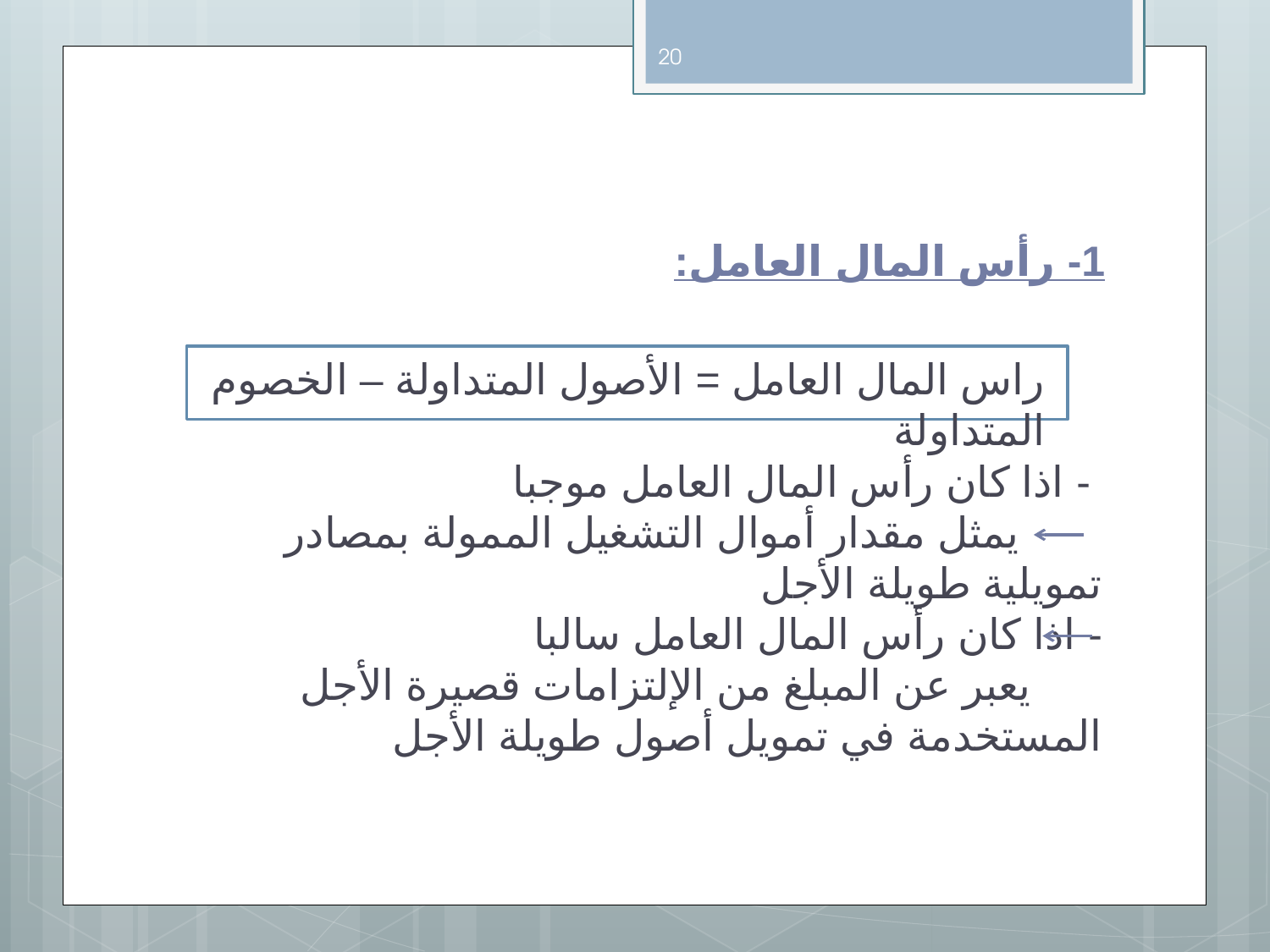

20
# 1- رأس المال العامل:
راس المال العامل = الأصول المتداولة – الخصوم المتداولة
 - اذا كان رأس المال العامل موجبا
       يمثل مقدار أموال التشغيل الممولة بمصادر تمويلية طويلة الأجل
- اذا كان رأس المال العامل سالبا
      يعبر عن المبلغ من الإلتزامات قصيرة الأجل المستخدمة في تمويل أصول طويلة الأجل